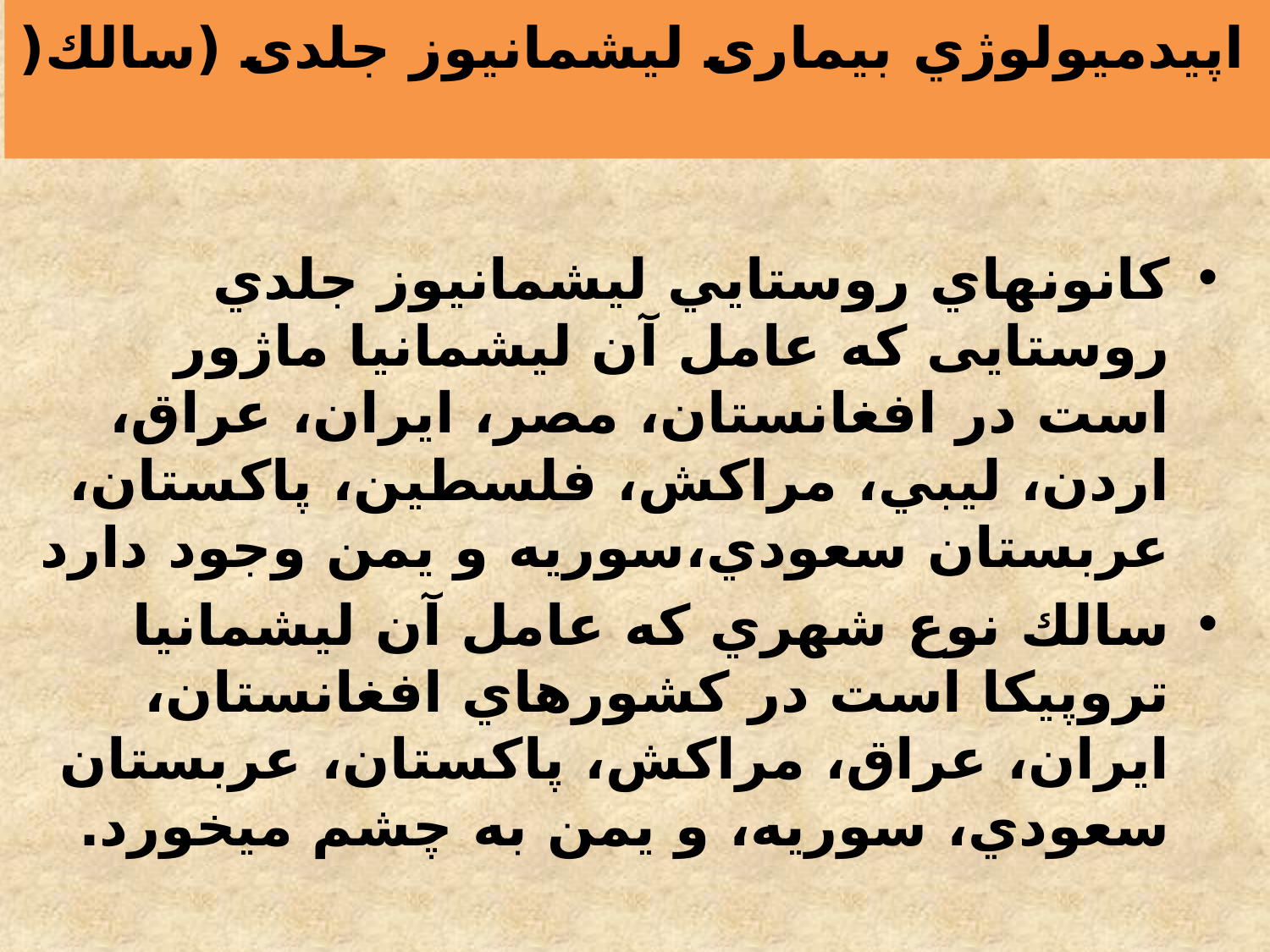

# اپيدميولوژي بیماری لیشمانیوز جلدی (سالك(

كانون‏هاي روستايي ليشمانيوز جلدي روستایی كه عامل آن ليشمانيا ماژور است در افغانستان، مصر، ايران، عراق، اردن، ليبي، مراكش، فلسطين، پاكستان، عربستان سعودي،سوريه و يمن وجود دارد
سالك نوع شهري كه عامل آن ليشمانيا تروپيكا است در كشورهاي افغانستان، ايران، عراق، مراكش، پاكستان، عربستان سعودي، سوريه، و يمن به چشم مي‏خورد.